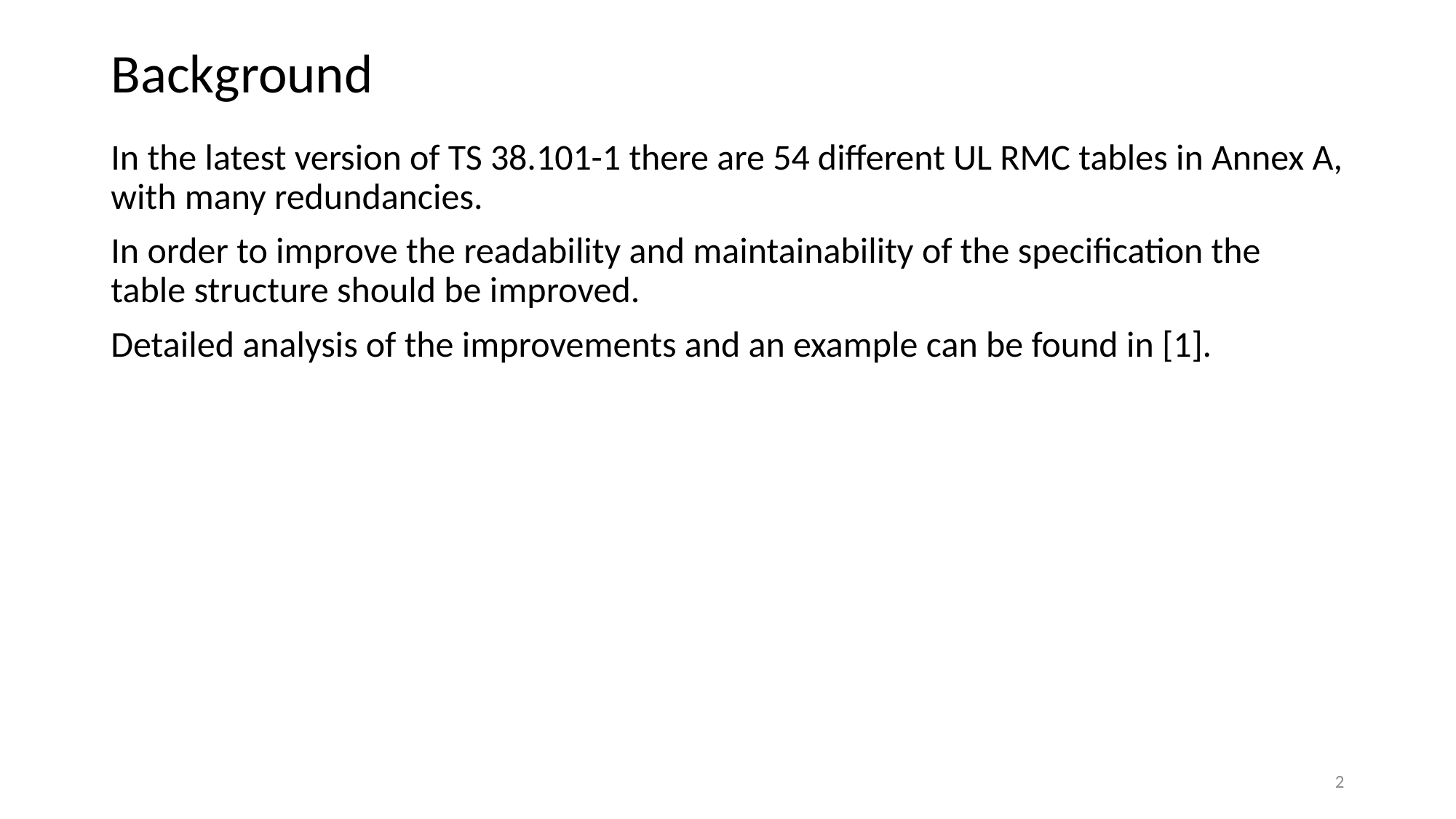

# Background
In the latest version of TS 38.101-1 there are 54 different UL RMC tables in Annex A, with many redundancies.
In order to improve the readability and maintainability of the specification the table structure should be improved.
Detailed analysis of the improvements and an example can be found in [1].

2